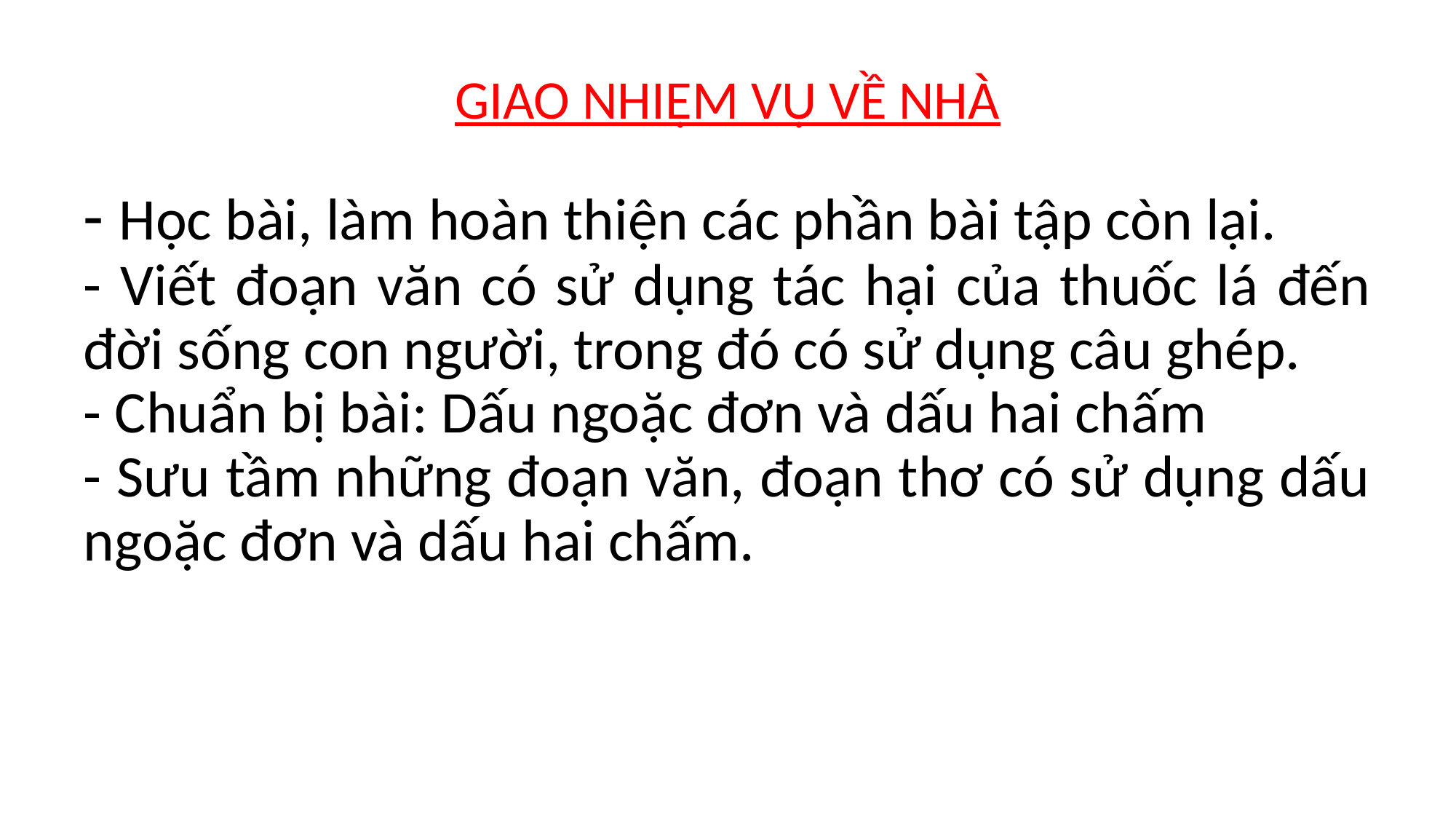

# GIAO NHIỆM VỤ VỀ NHÀ
- Học bài, làm hoàn thiện các phần bài tập còn lại.
- Viết đoạn văn có sử dụng tác hại của thuốc lá đến đời sống con người, trong đó có sử dụng câu ghép.
- Chuẩn bị bài: Dấu ngoặc đơn và dấu hai chấm
- Sưu tầm những đoạn văn, đoạn thơ có sử dụng dấu ngoặc đơn và dấu hai chấm.